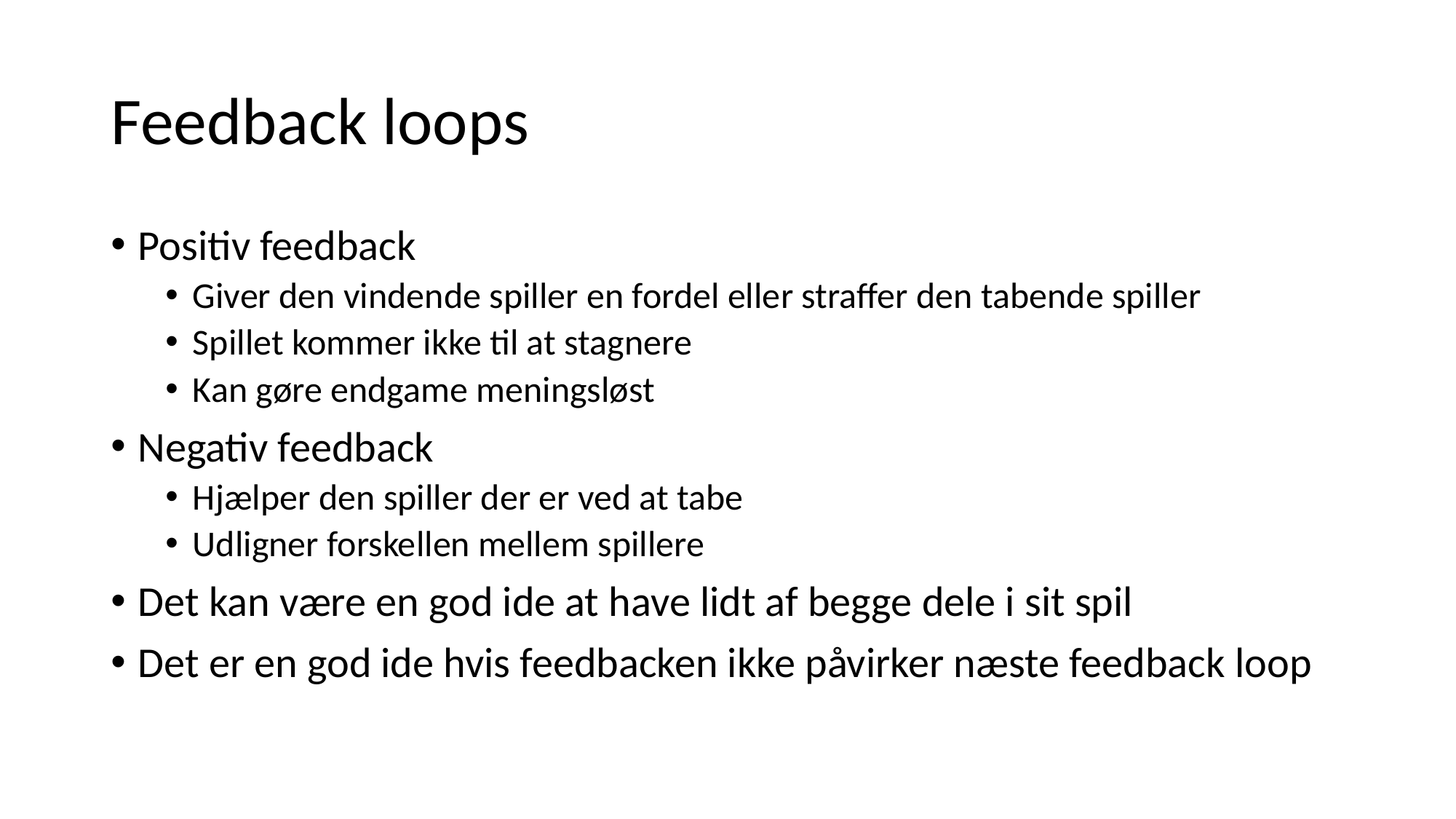

# Feedback loops
Positiv feedback
Giver den vindende spiller en fordel eller straffer den tabende spiller
Spillet kommer ikke til at stagnere
Kan gøre endgame meningsløst
Negativ feedback
Hjælper den spiller der er ved at tabe
Udligner forskellen mellem spillere
Det kan være en god ide at have lidt af begge dele i sit spil
Det er en god ide hvis feedbacken ikke påvirker næste feedback loop